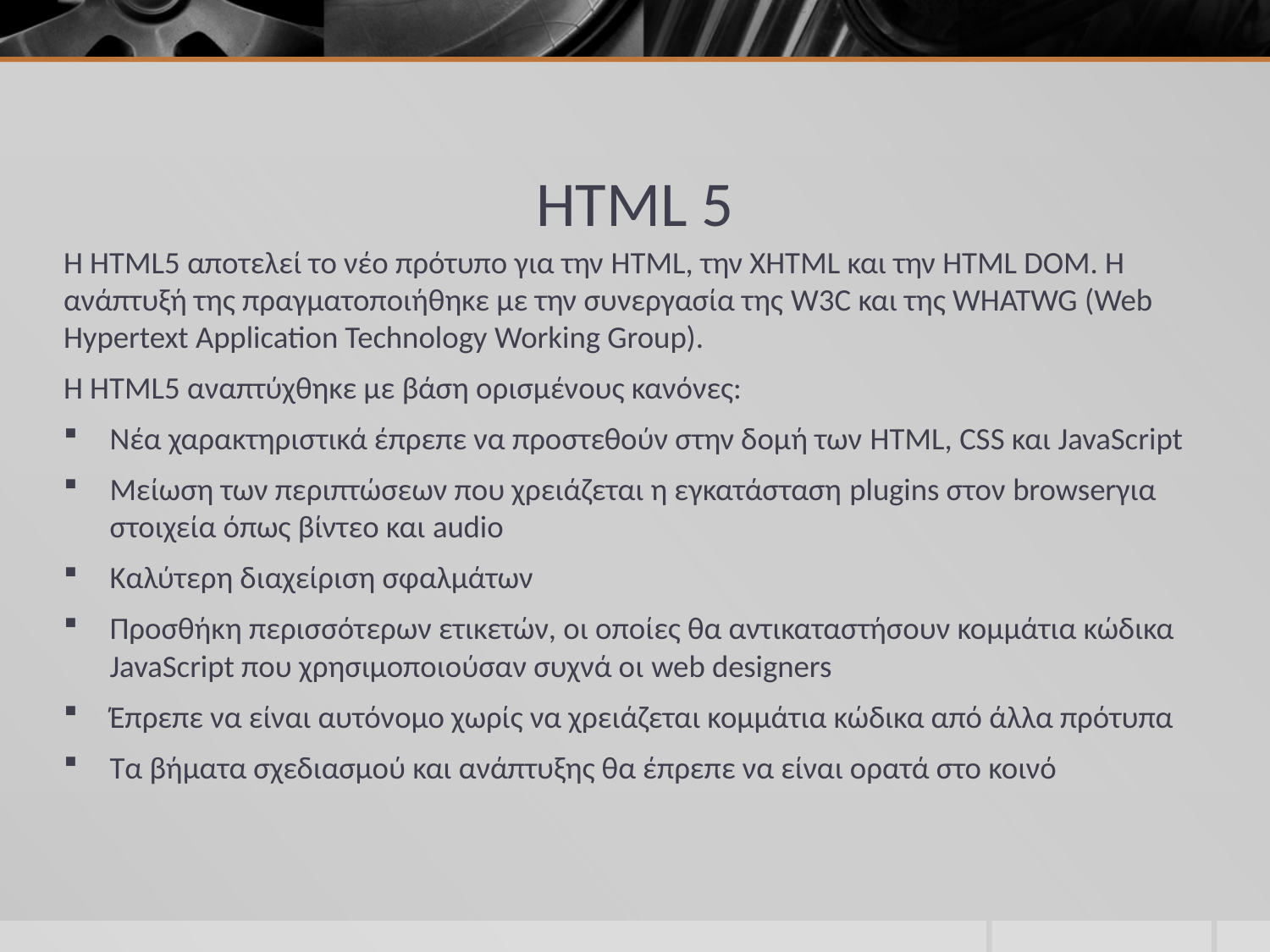

# HTML 5
Η HTML5 αποτελεί το νέο πρότυπο για την HTML, την XHTML και την HTML DOM. Η ανάπτυξή της πραγματοποιήθηκε με την συνεργασία της W3C και της WHATWG (Web Hypertext Application Technology Working Group).
Η HTML5 αναπτύχθηκε με βάση ορισμένους κανόνες:
Νέα χαρακτηριστικά έπρεπε να προστεθούν στην δομή των HTML, CSS και JavaScript
Μείωση των περιπτώσεων που χρειάζεται η εγκατάσταση plugins στον browserγια στοιχεία όπως βίντεο και audio
Καλύτερη διαχείριση σφαλμάτων
Προσθήκη περισσότερων ετικετών, οι οποίες θα αντικαταστήσουν κομμάτια κώδικα JavaScript που χρησιμοποιούσαν συχνά οι web designers
Έπρεπε να είναι αυτόνομο χωρίς να χρειάζεται κομμάτια κώδικα από άλλα πρότυπα
Τα βήματα σχεδιασμού και ανάπτυξης θα έπρεπε να είναι ορατά στο κοινό